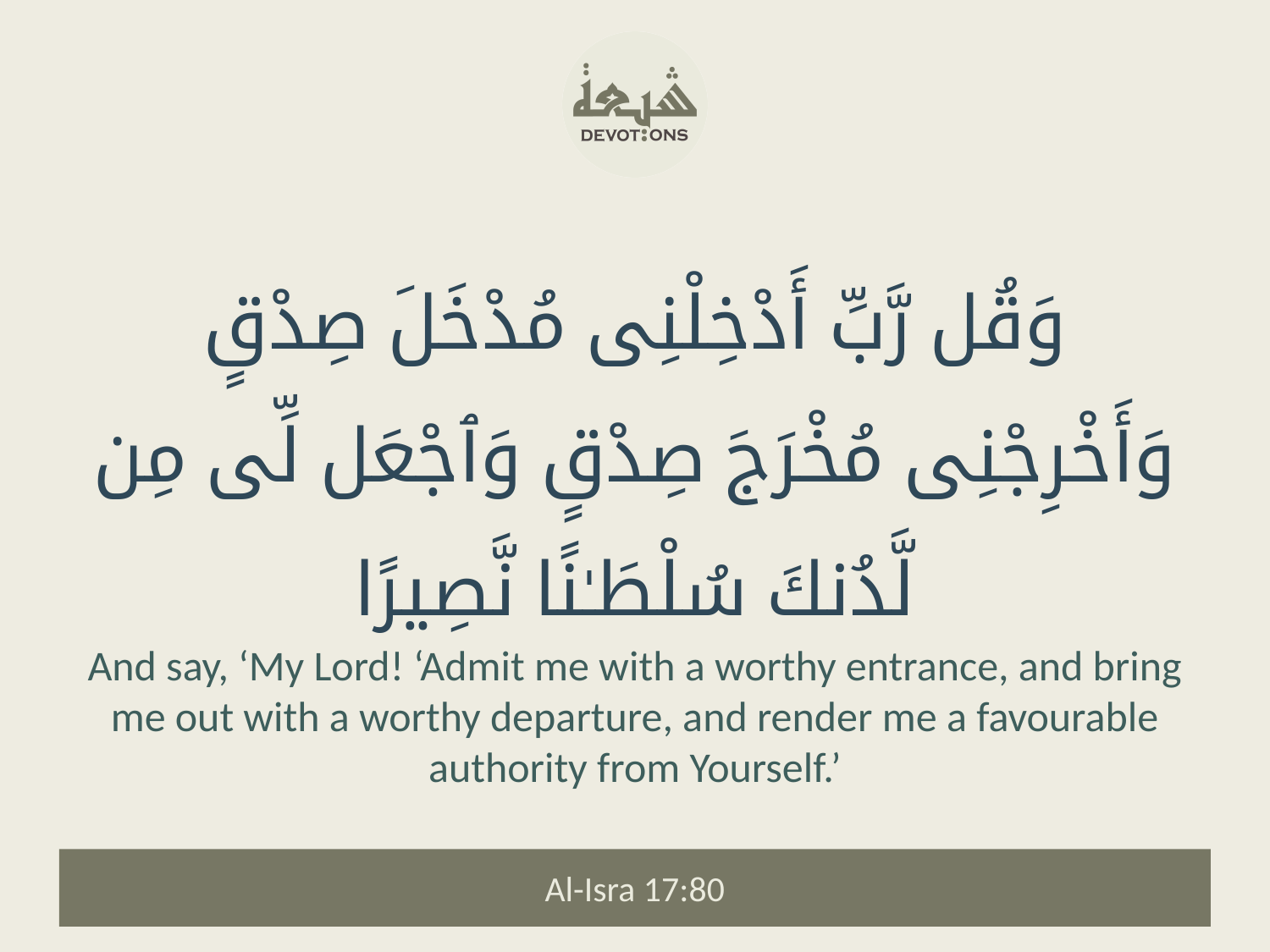

وَقُل رَّبِّ أَدْخِلْنِى مُدْخَلَ صِدْقٍ وَأَخْرِجْنِى مُخْرَجَ صِدْقٍ وَٱجْعَل لِّى مِن لَّدُنكَ سُلْطَـٰنًا نَّصِيرًا
And say, ‘My Lord! ‘Admit me with a worthy entrance, and bring me out with a worthy departure, and render me a favourable authority from Yourself.’
Al-Isra 17:80